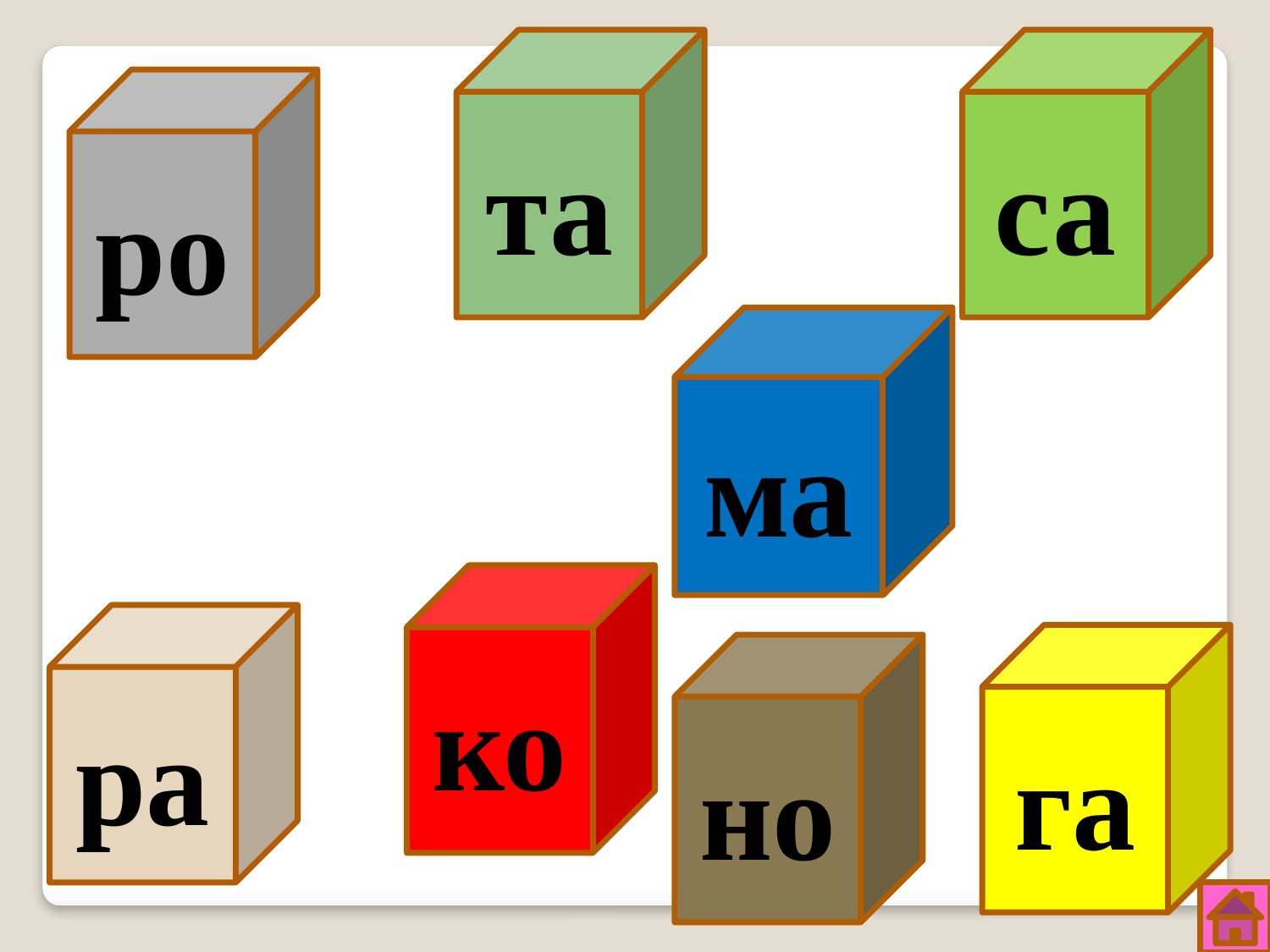

та
са
ро
ма
ко
ра
га
но